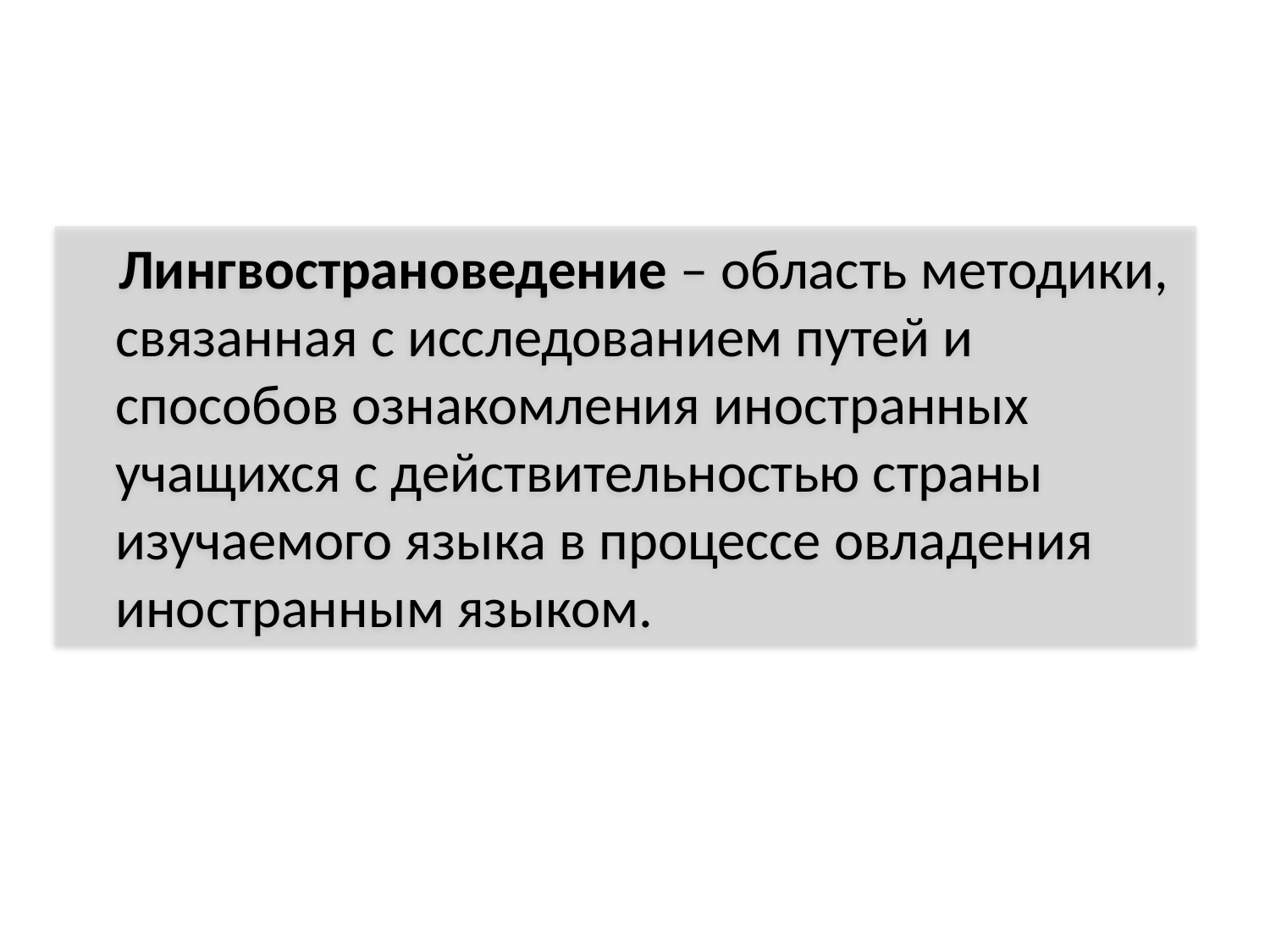

Лингвострановедение – область методики, связанная с исследованием путей и способов ознакомления иностранных учащихся с действительностью страны изучаемого языка в процессе овладения иностранным языком.